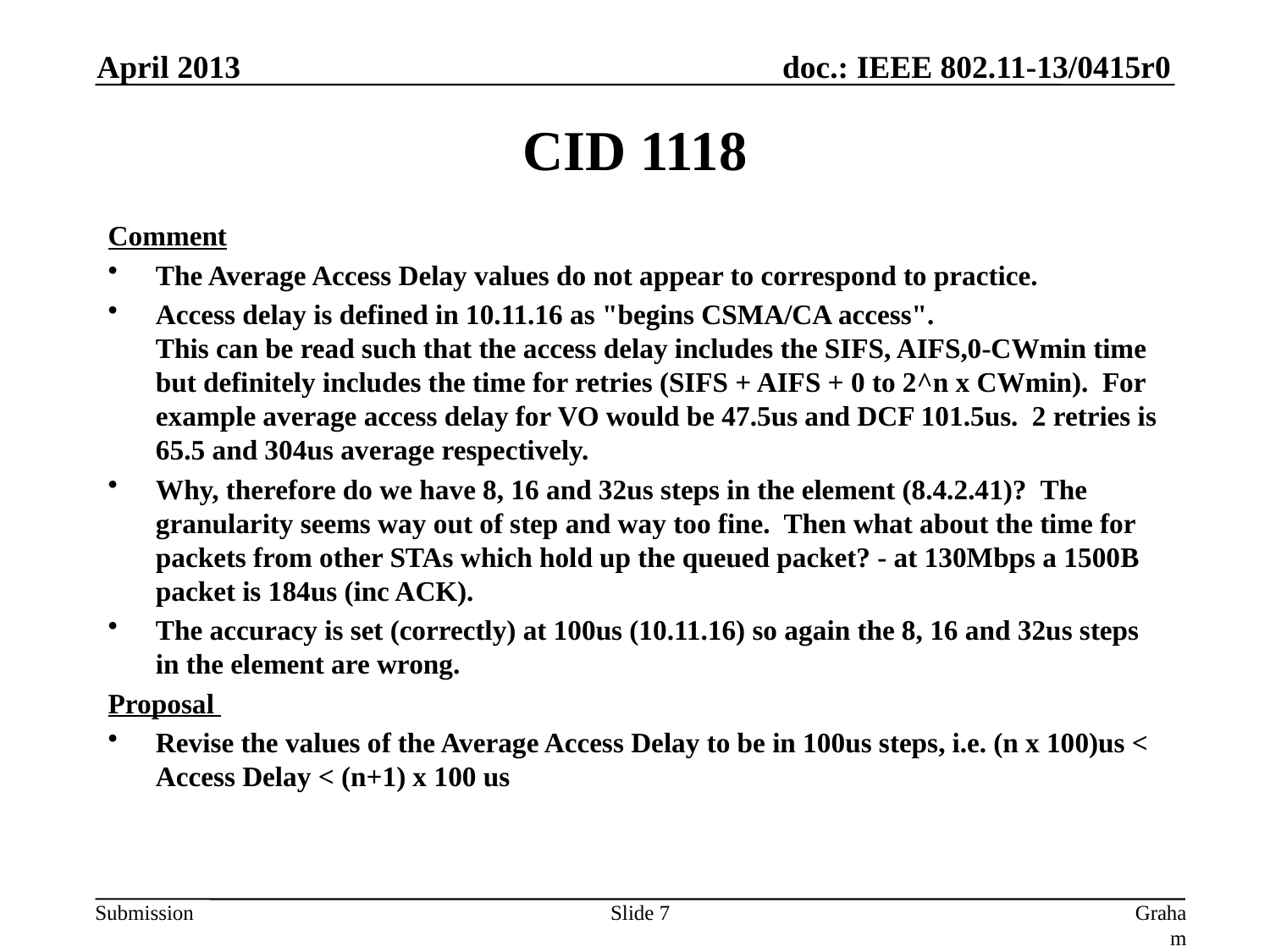

April 2013
# CID 1118
Comment
The Average Access Delay values do not appear to correspond to practice.
Access delay is defined in 10.11.16 as "begins CSMA/CA access".
This can be read such that the access delay includes the SIFS, AIFS,0-CWmin time but definitely includes the time for retries (SIFS + AIFS + 0 to 2^n x CWmin).  For example average access delay for VO would be 47.5us and DCF 101.5us.  2 retries is 65.5 and 304us average respectively.
Why, therefore do we have 8, 16 and 32us steps in the element (8.4.2.41)?  The granularity seems way out of step and way too fine.  Then what about the time for packets from other STAs which hold up the queued packet? - at 130Mbps a 1500B packet is 184us (inc ACK).
The accuracy is set (correctly) at 100us (10.11.16) so again the 8, 16 and 32us steps in the element are wrong.
Proposal
Revise the values of the Average Access Delay to be in 100us steps, i.e. (n x 100)us < Access Delay < (n+1) x 100 us

Slide 7
Graham Smith, DSP Group